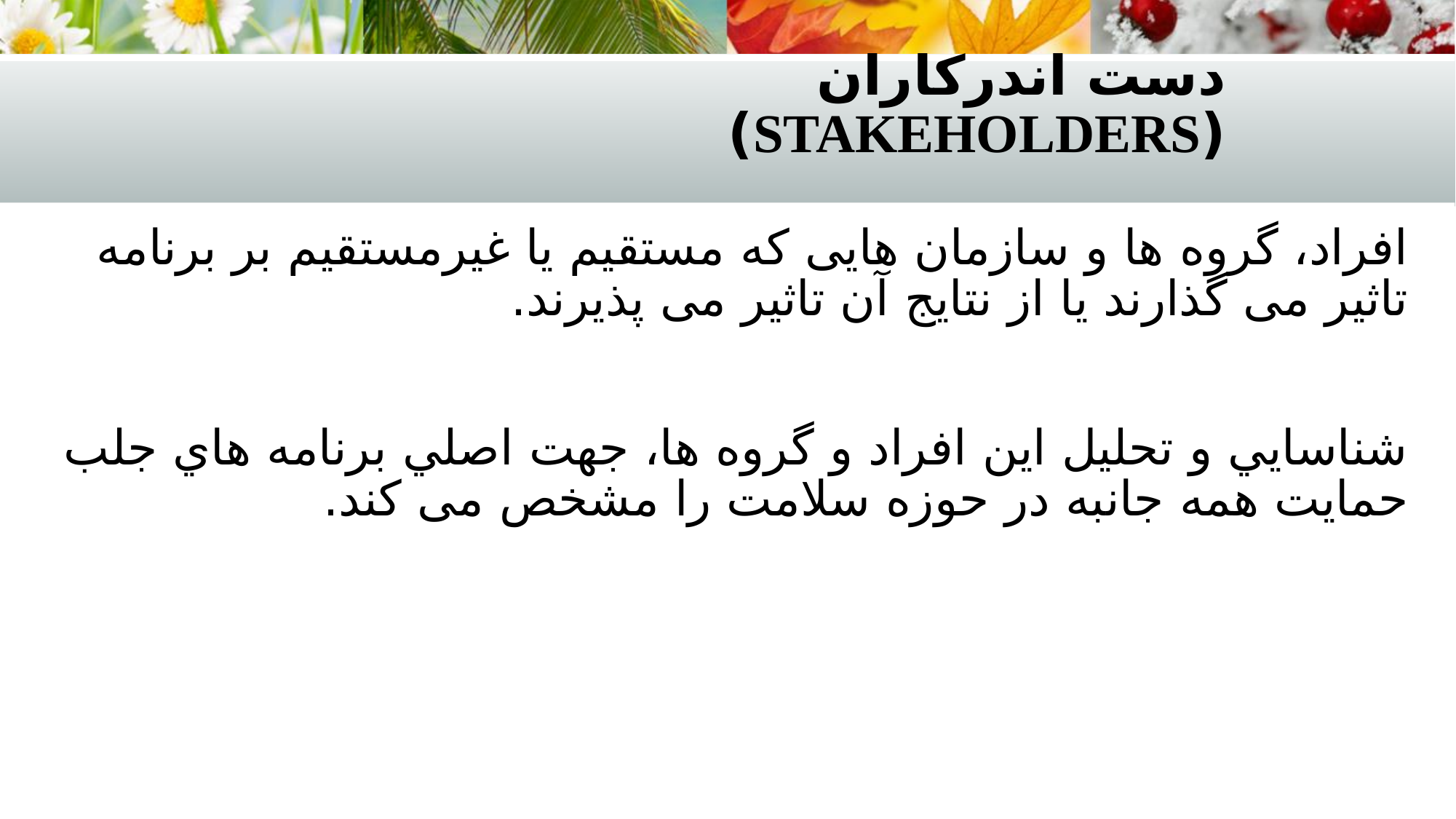

# دست اندرکاران (Stakeholders)
افراد، گروه ها و سازمان هايی که مستقيم يا غيرمستقيم بر برنامه تاثير می گذارند يا از نتايج آن تاثير می پذيرند.

شناسايي و تحليل اين افراد و گروه ها، جهت اصلي برنامه هاي جلب حمايت همه جانبه در حوزه سلامت را مشخص می کند.